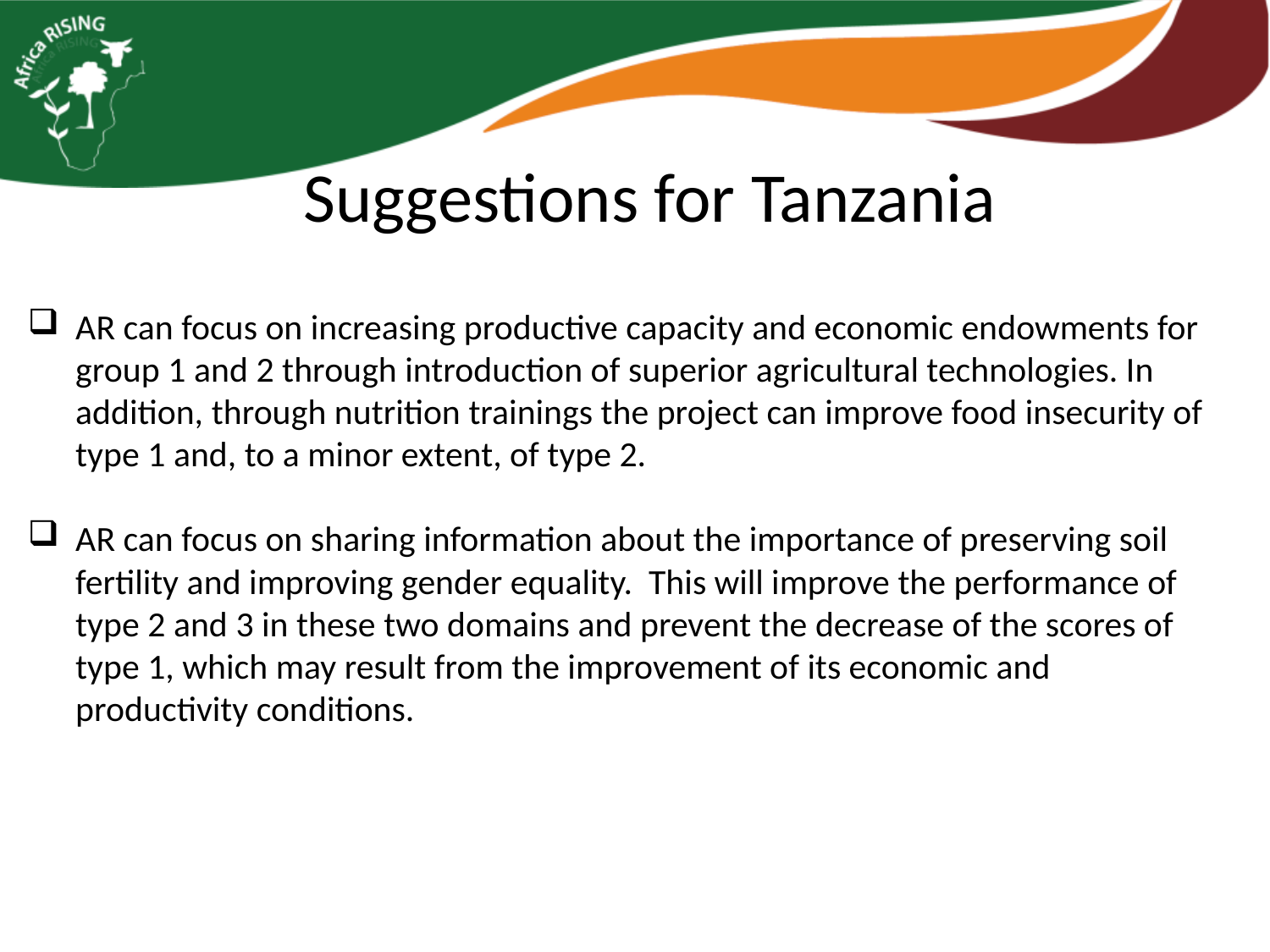

# Suggestions for Tanzania
AR can focus on increasing productive capacity and economic endowments for group 1 and 2 through introduction of superior agricultural technologies. In addition, through nutrition trainings the project can improve food insecurity of type 1 and, to a minor extent, of type 2.

AR can focus on sharing information about the importance of preserving soil fertility and improving gender equality.  This will improve the performance of type 2 and 3 in these two domains and prevent the decrease of the scores of type 1, which may result from the improvement of its economic and productivity conditions.